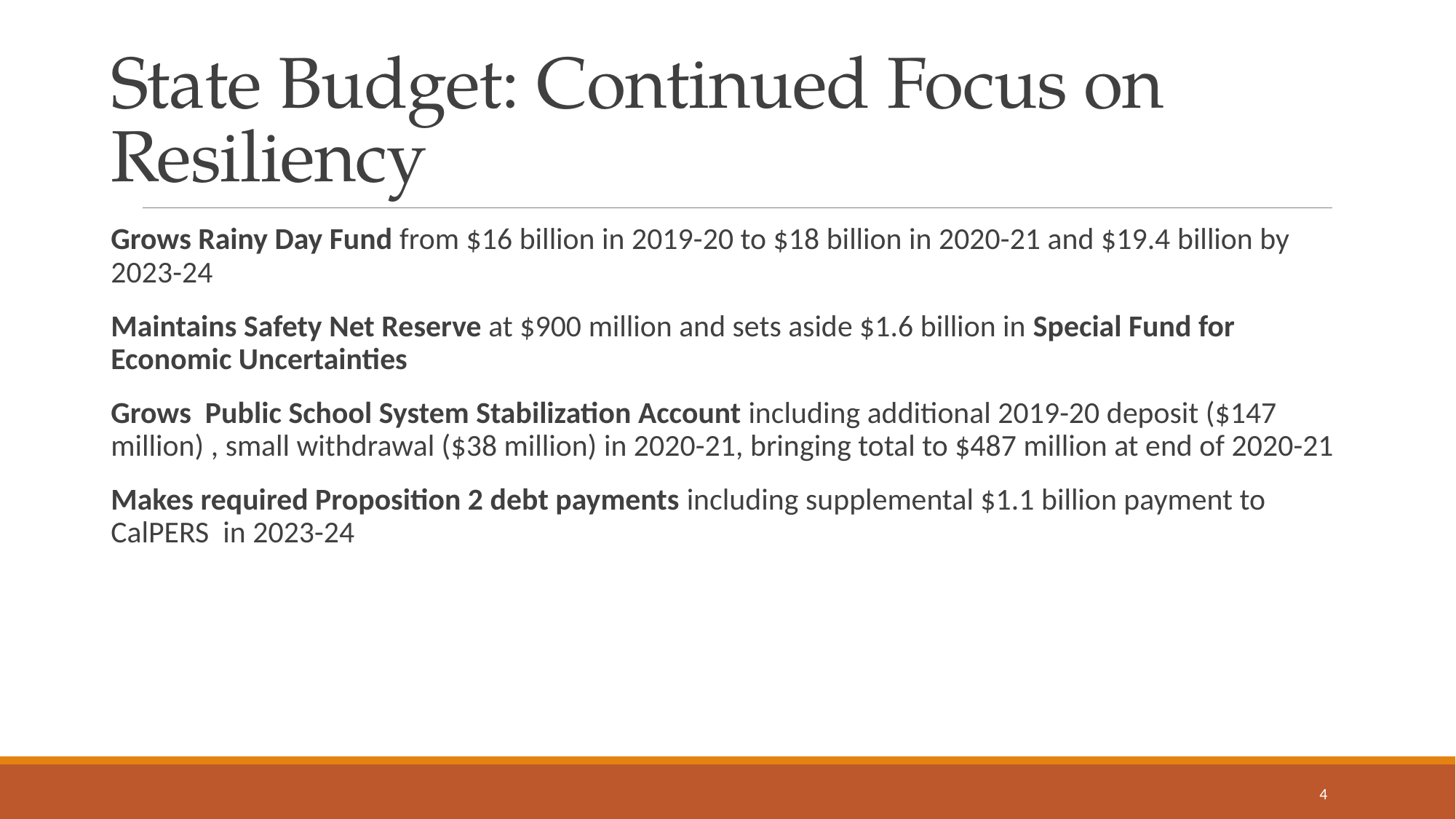

# State Budget: Continued Focus on Resiliency
Grows Rainy Day Fund from $16 billion in 2019-20 to $18 billion in 2020-21 and $19.4 billion by 2023-24
Maintains Safety Net Reserve at $900 million and sets aside $1.6 billion in Special Fund for Economic Uncertainties
Grows  Public School System Stabilization Account including additional 2019-20 deposit ($147 million) , small withdrawal ($38 million) in 2020-21, bringing total to $487 million at end of 2020-21
Makes required Proposition 2 debt payments including supplemental $1.1 billion payment to CalPERS  in 2023-24

4